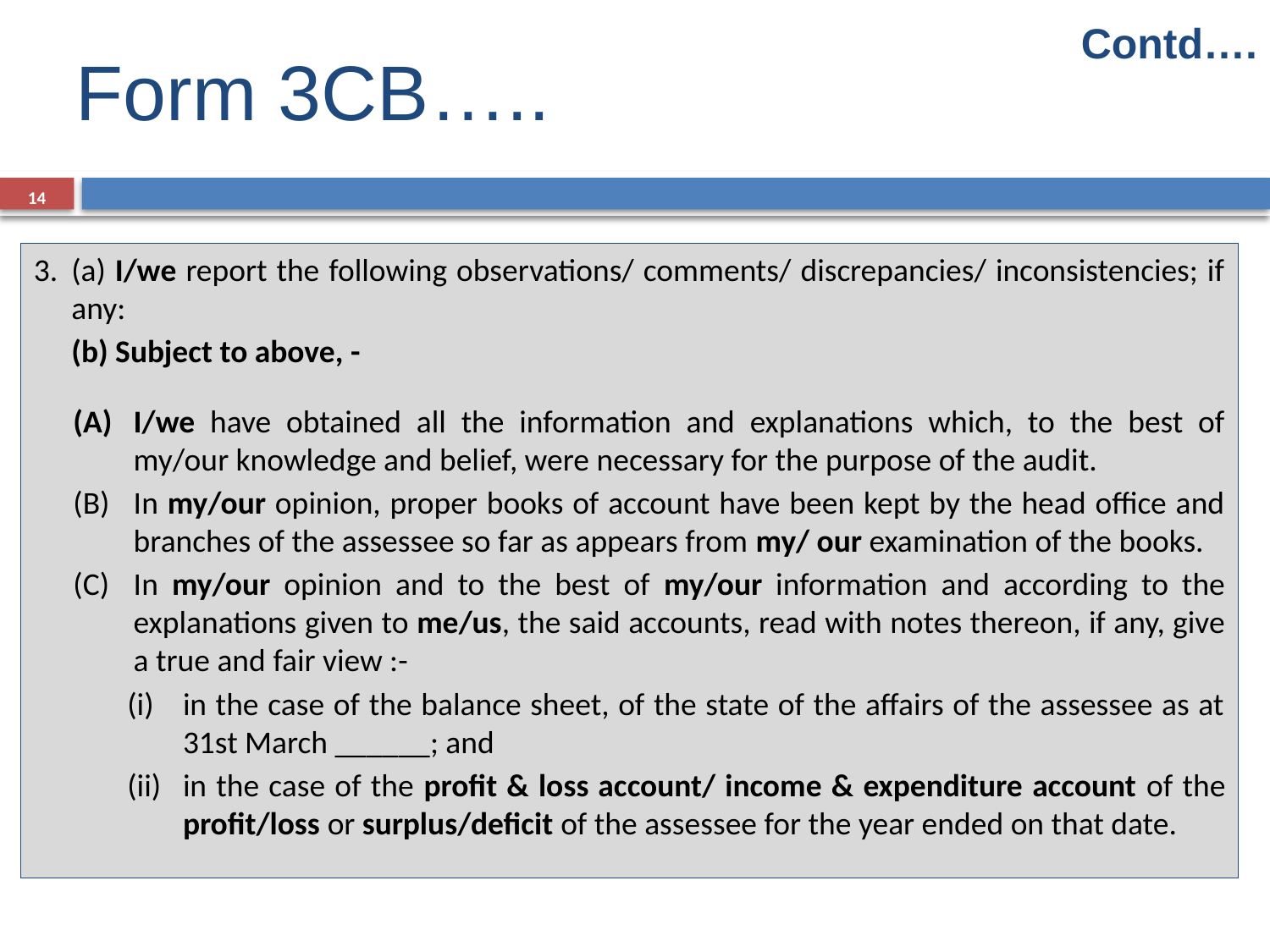

Contd….
# Form 3CB…..
14
(a) I/we report the following observations/ comments/ discrepancies/ inconsistencies; if any:
	(b) Subject to above, -

I/we have obtained all the information and explanations which, to the best of my/our knowledge and belief, were necessary for the purpose of the audit.
In my/our opinion, proper books of account have been kept by the head office and branches of the assessee so far as appears from my/ our examination of the books.
In my/our opinion and to the best of my/our information and according to the explanations given to me/us, the said accounts, read with notes thereon, if any, give a true and fair view :-
in the case of the balance sheet, of the state of the affairs of the assessee as at 31st March ______; and
in the case of the profit & loss account/ income & expenditure account of the profit/loss or surplus/deficit of the assessee for the year ended on that date.